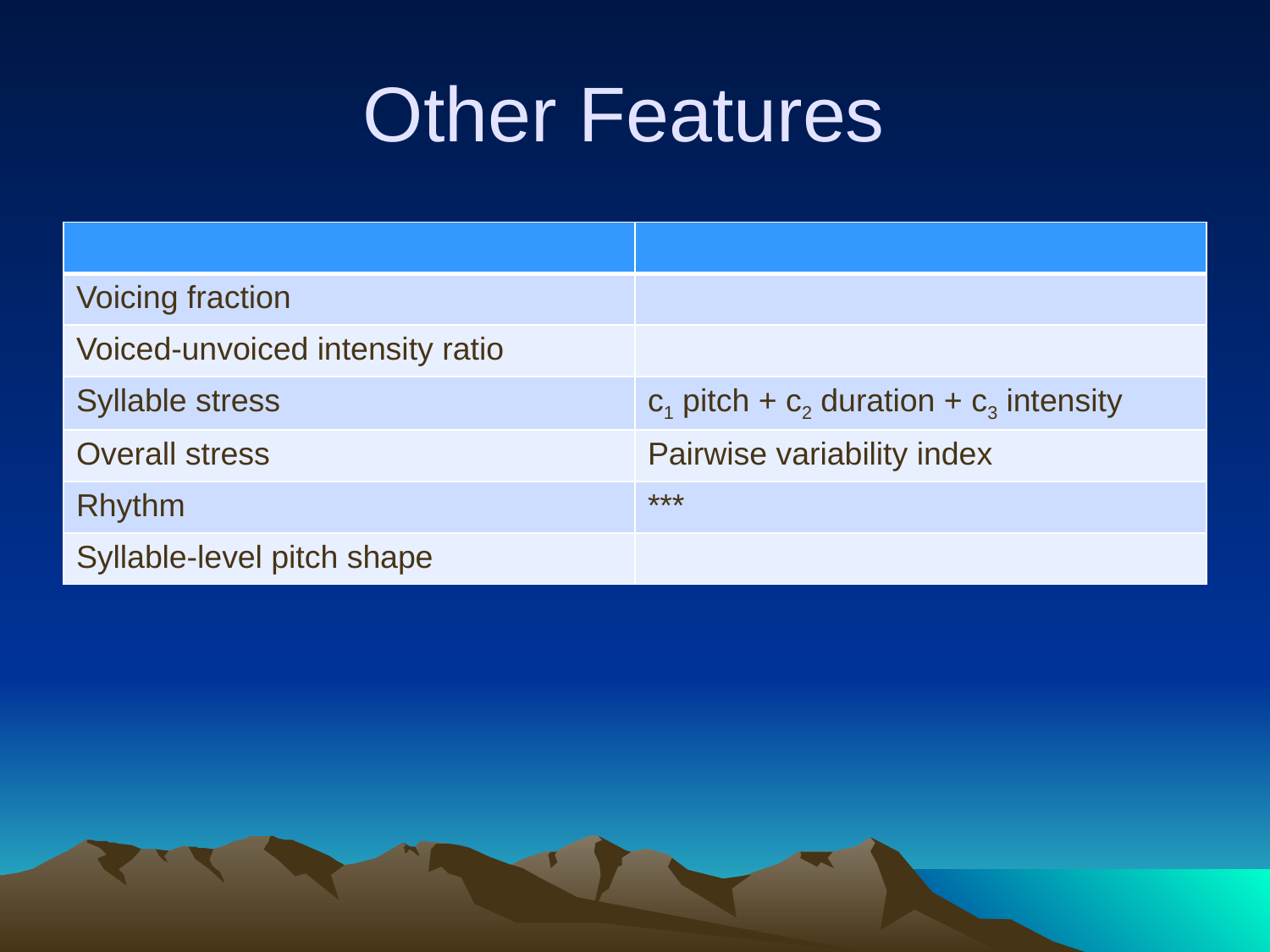

# Other Features
|  |  |
| --- | --- |
| Voicing fraction |  |
| Voiced-unvoiced intensity ratio |  |
| Syllable stress | c1 pitch + c2 duration + c3 intensity |
| Overall stress | Pairwise variability index |
| Rhythm | \*\*\* |
| Syllable-level pitch shape |  |